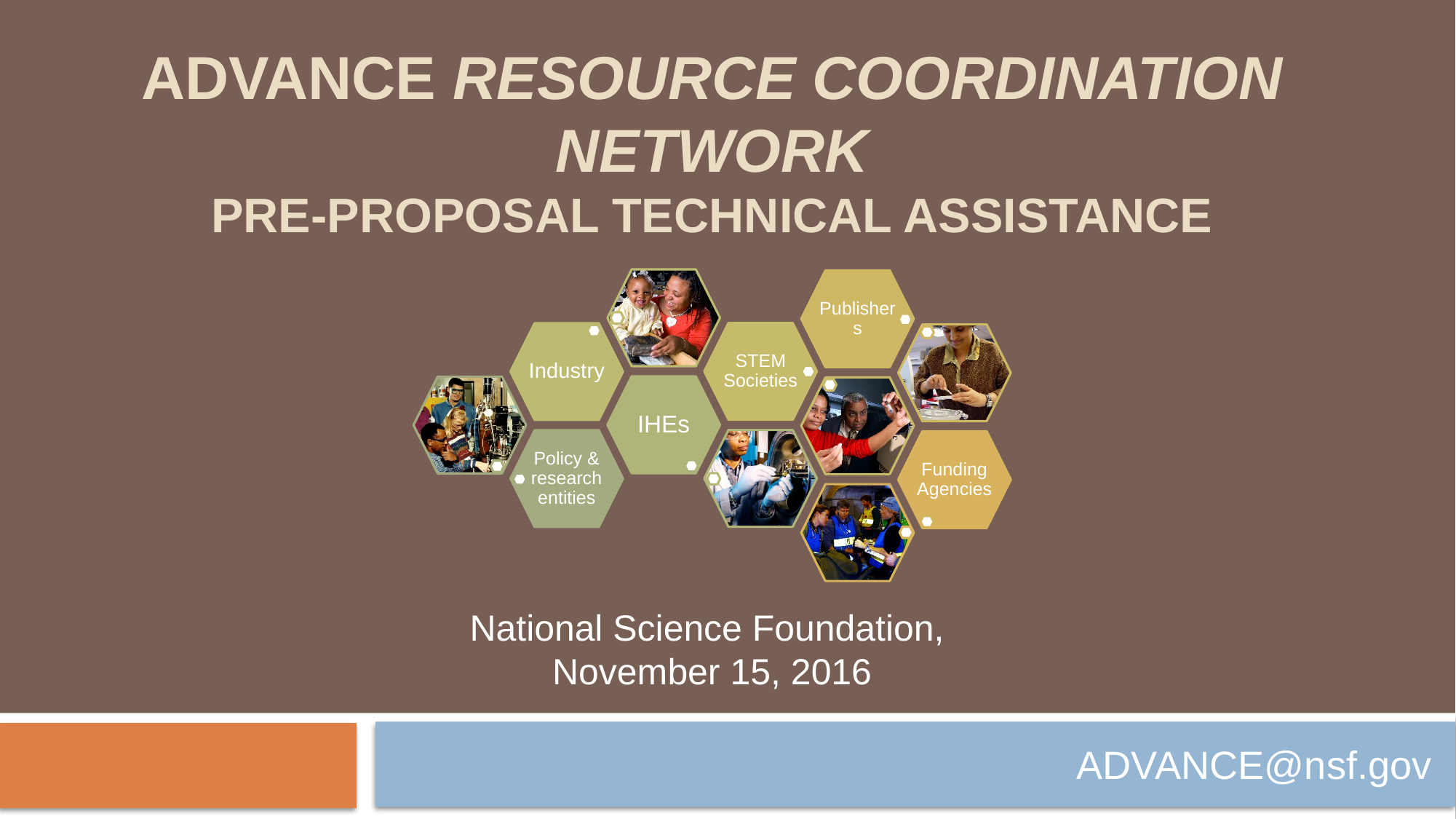

# ADVANCE Resource Coordination Network pre-proposal technical assistance
Policy & research entities
IHEs
Industry
STEM Societies
Publishers
Funding Agencies
National Science Foundation,
November 15, 2016

ADVANCE@nsf.gov